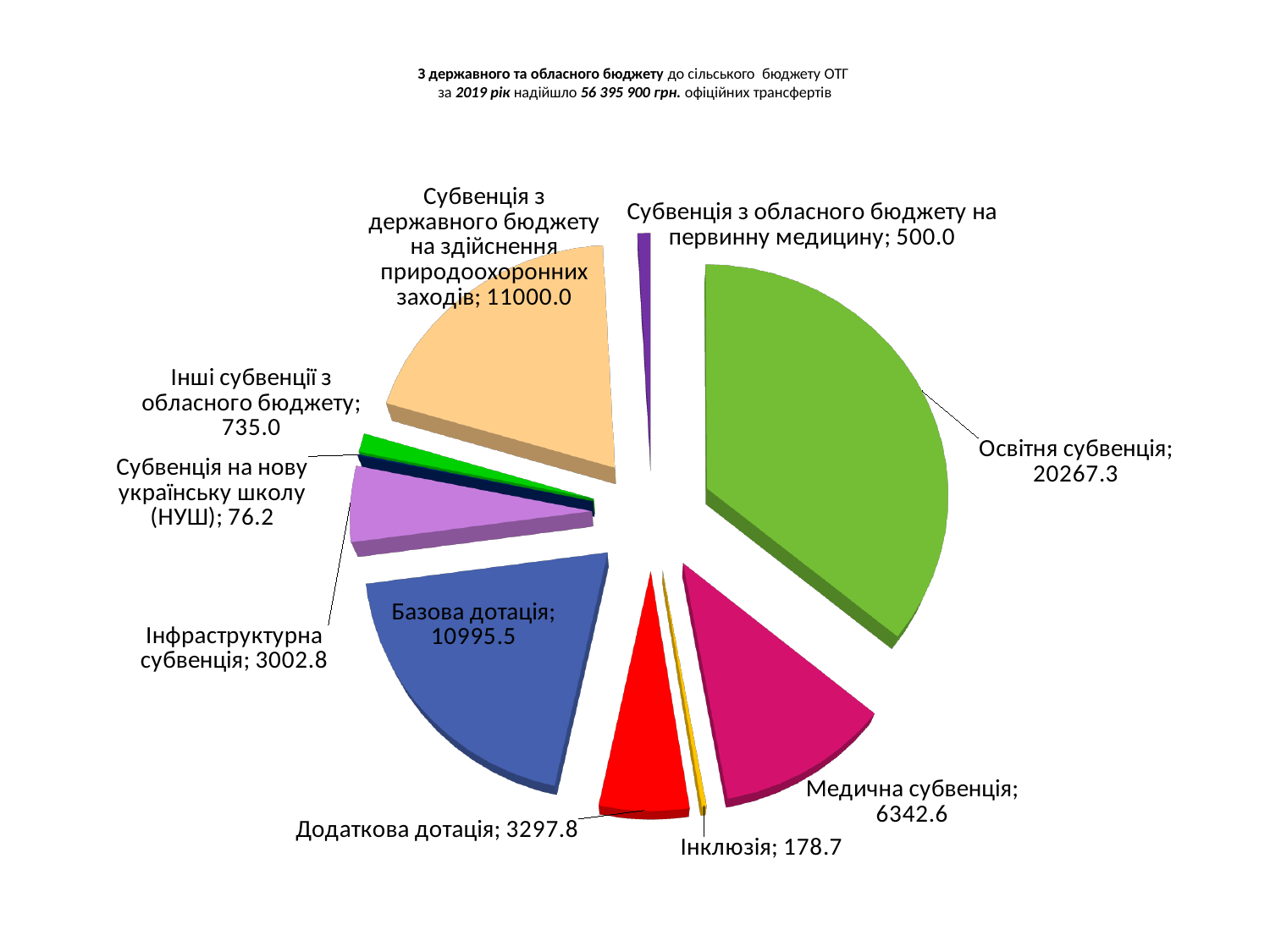

# З державного та обласного бюджету до сільського  бюджету ОТГ за 2019 рік надійшло 56 395 900 грн. офіційних трансфертів

[unsupported chart]